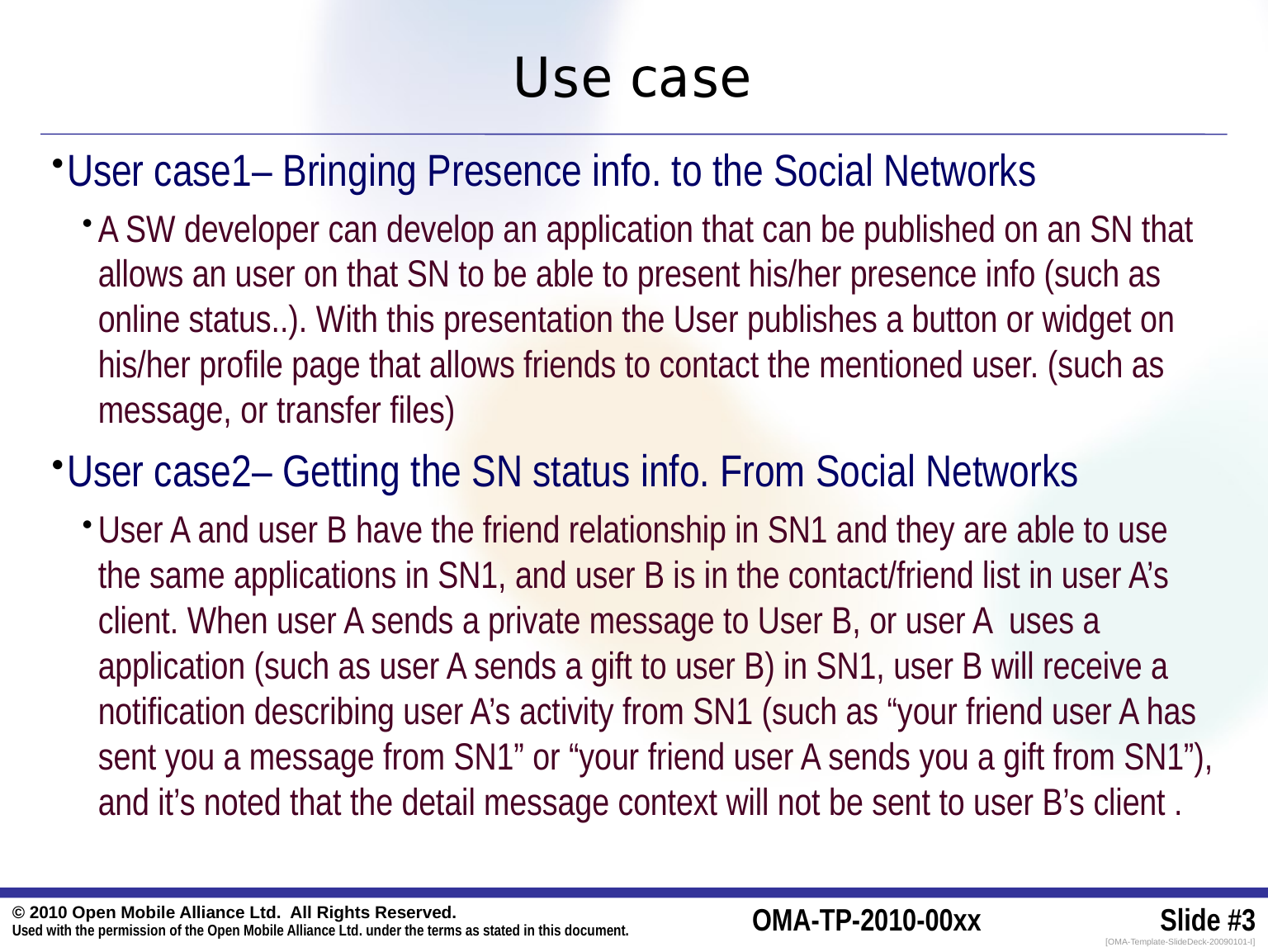

# Use case
User case1– Bringing Presence info. to the Social Networks
A SW developer can develop an application that can be published on an SN that allows an user on that SN to be able to present his/her presence info (such as online status..). With this presentation the User publishes a button or widget on his/her profile page that allows friends to contact the mentioned user. (such as message, or transfer files)
User case2– Getting the SN status info. From Social Networks
User A and user B have the friend relationship in SN1 and they are able to use the same applications in SN1, and user B is in the contact/friend list in user A’s client. When user A sends a private message to User B, or user A  uses a application (such as user A sends a gift to user B) in SN1, user B will receive a notification describing user A’s activity from SN1 (such as “your friend user A has sent you a message from SN1” or “your friend user A sends you a gift from SN1”), and it’s noted that the detail message context will not be sent to user B’s client .